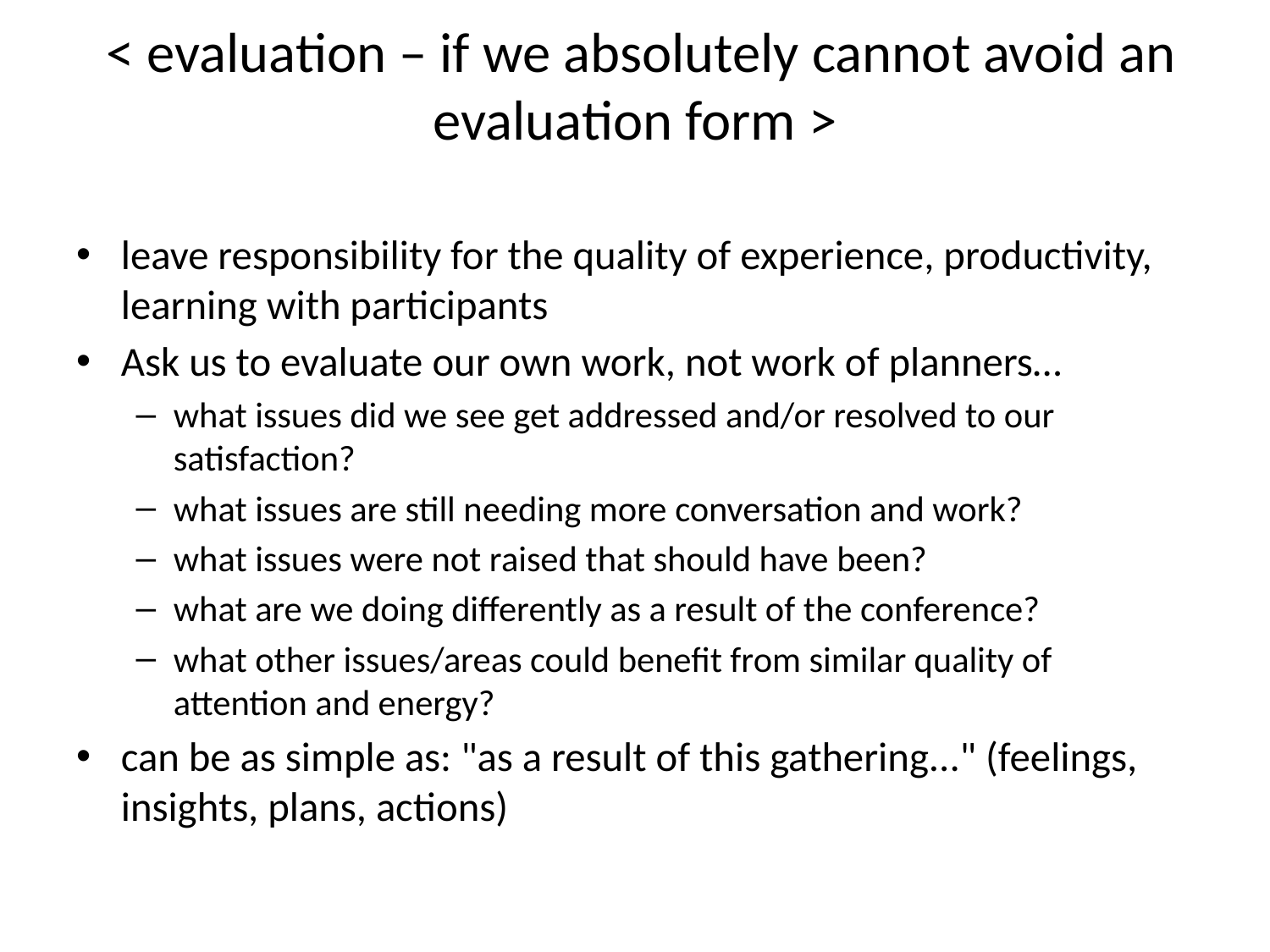

# < evaluation – if we absolutely cannot avoid an evaluation form >
leave responsibility for the quality of experience, productivity, learning with participants
Ask us to evaluate our own work, not work of planners…
what issues did we see get addressed and/or resolved to our satisfaction?
what issues are still needing more conversation and work?
what issues were not raised that should have been?
what are we doing differently as a result of the conference?
what other issues/areas could benefit from similar quality of attention and energy?
can be as simple as: "as a result of this gathering..." (feelings, insights, plans, actions)